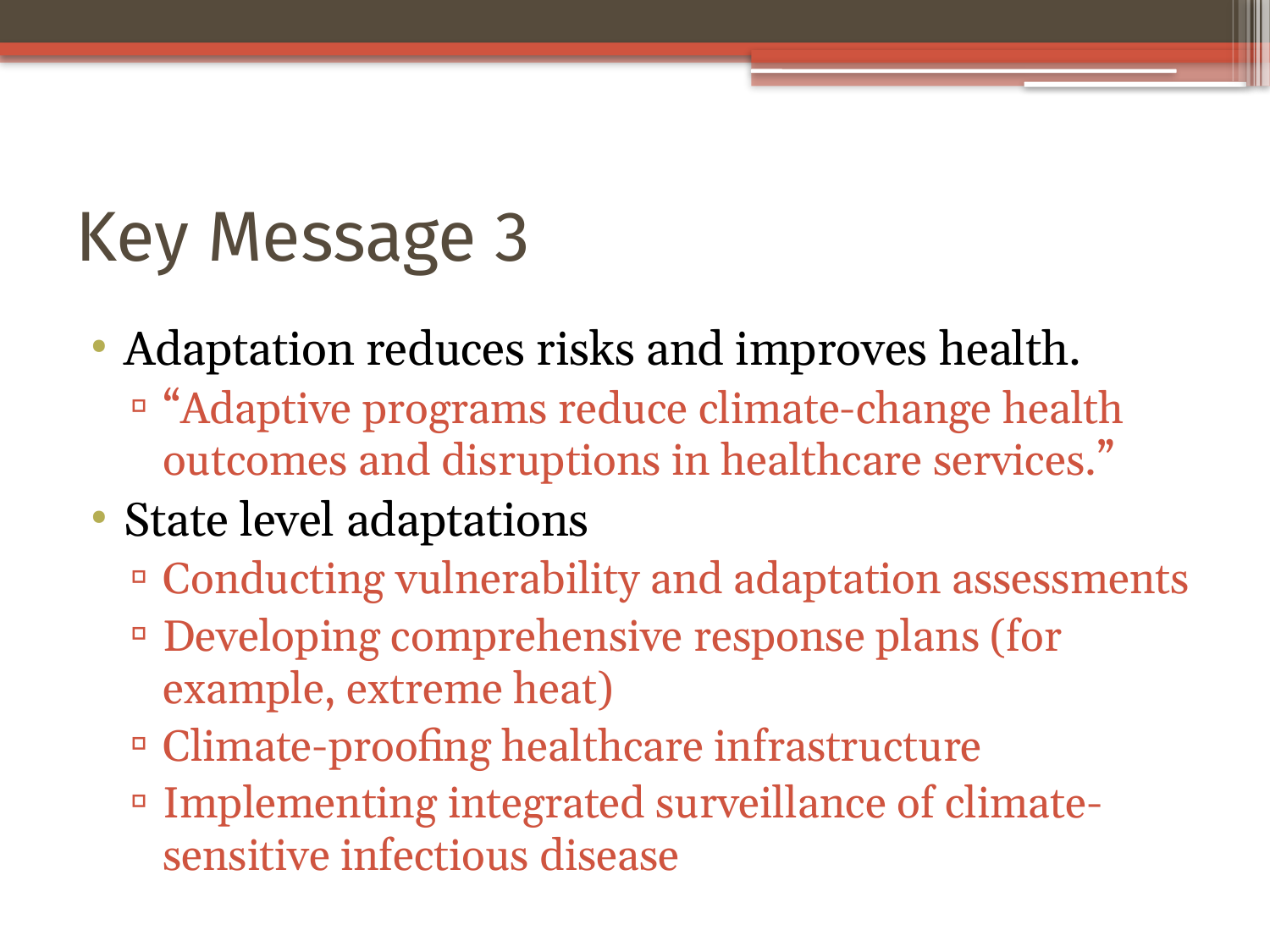

# Key Message 3
Adaptation reduces risks and improves health.
“Adaptive programs reduce climate-change health outcomes and disruptions in healthcare services.”
State level adaptations
Conducting vulnerability and adaptation assessments
Developing comprehensive response plans (for example, extreme heat)
Climate-proofing healthcare infrastructure
Implementing integrated surveillance of climate-sensitive infectious disease